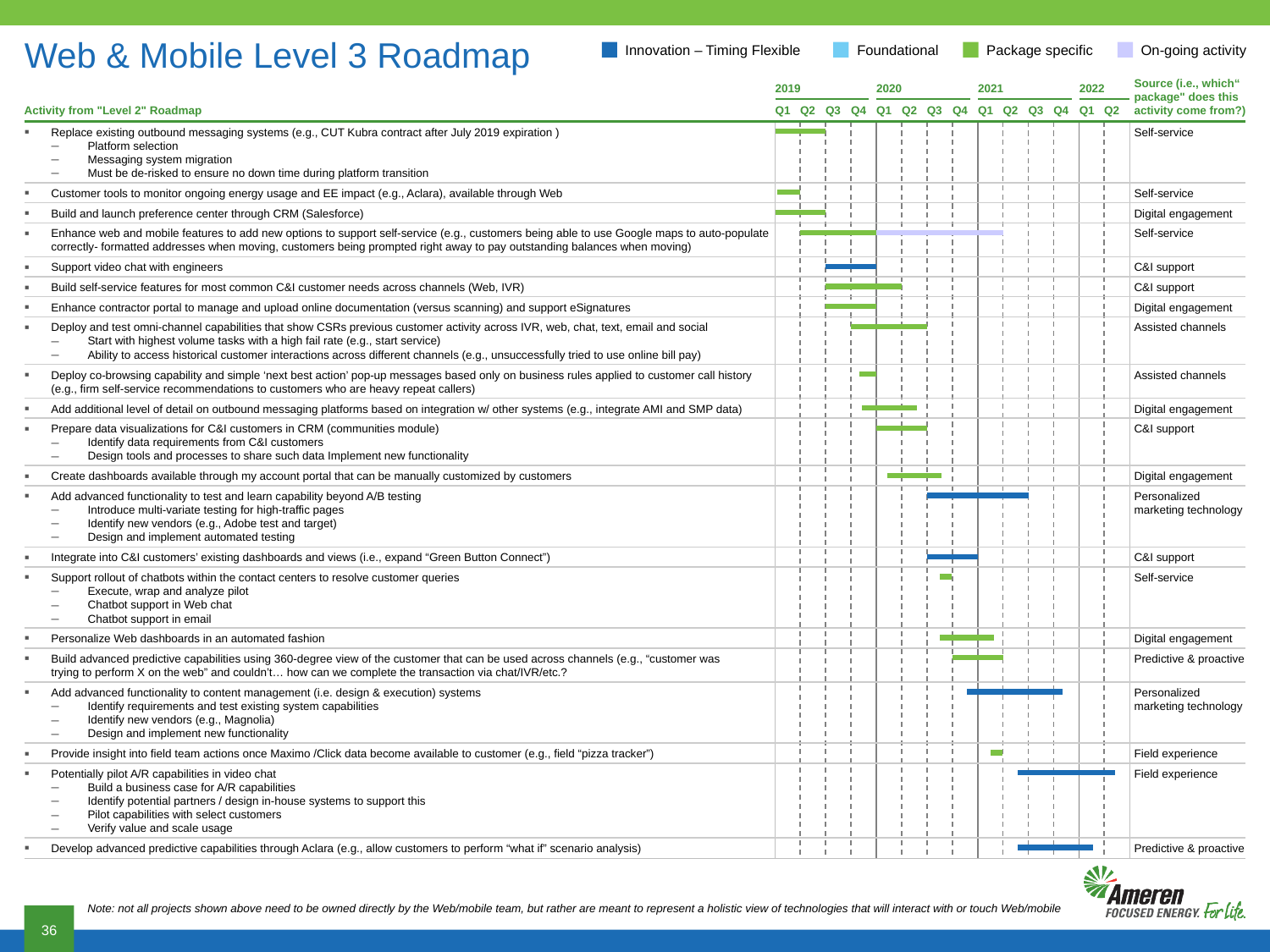

# Web & Mobile Level 3 Roadmap
Innovation – Timing Flexible
Foundational
Package specific
On-going activity

Source (i.e., which“
package" does this
activity come from?)
2019
2020
2021
2022
Q1
Q2
Q3
Q4
Q1
Q2
Q3
Q4
Q1
Q2
Q3
Q4
Q1
Q2
Activity from "Level 2" Roadmap
Replace existing outbound messaging systems (e.g., CUT Kubra contract after July 2019 expiration )
Platform selection
Messaging system migration
Must be de-risked to ensure no down time during platform transition
Self-service
Customer tools to monitor ongoing energy usage and EE impact (e.g., Aclara), available through Web
Self-service
Build and launch preference center through CRM (Salesforce)
Digital engagement
Enhance web and mobile features to add new options to support self-service (e.g., customers being able to use Google maps to auto-populate
correctly- formatted addresses when moving, customers being prompted right away to pay outstanding balances when moving)
Self-service
Support video chat with engineers
C&I support
Build self-service features for most common C&I customer needs across channels (Web, IVR)
C&I support
Enhance contractor portal to manage and upload online documentation (versus scanning) and support eSignatures
Digital engagement
Deploy and test omni-channel capabilities that show CSRs previous customer activity across IVR, web, chat, text, email and social
Start with highest volume tasks with a high fail rate (e.g., start service)
Ability to access historical customer interactions across different channels (e.g., unsuccessfully tried to use online bill pay)
Assisted channels
Deploy co-browsing capability and simple ‘next best action’ pop-up messages based only on business rules applied to customer call history
(e.g., firm self-service recommendations to customers who are heavy repeat callers)
Assisted channels
Add additional level of detail on outbound messaging platforms based on integration w/ other systems (e.g., integrate AMI and SMP data)
Digital engagement
Prepare data visualizations for C&I customers in CRM (communities module)
Identify data requirements from C&I customers
Design tools and processes to share such data Implement new functionality
C&I support
Create dashboards available through my account portal that can be manually customized by customers
Digital engagement
Add advanced functionality to test and learn capability beyond A/B testing
Introduce multi-variate testing for high-traffic pages
Identify new vendors (e.g., Adobe test and target)
Design and implement automated testing
Personalized
marketing technology
Integrate into C&I customers’ existing dashboards and views (i.e., expand “Green Button Connect”)
C&I support
Support rollout of chatbots within the contact centers to resolve customer queries
Execute, wrap and analyze pilot
Chatbot support in Web chat
Chatbot support in email
Self-service
Personalize Web dashboards in an automated fashion
Digital engagement
Build advanced predictive capabilities using 360-degree view of the customer that can be used across channels (e.g., “customer was
trying to perform X on the web” and couldn’t… how can we complete the transaction via chat/IVR/etc.?
Predictive & proactive
Add advanced functionality to content management (i.e. design & execution) systems
Identify requirements and test existing system capabilities
Identify new vendors (e.g., Magnolia)
Design and implement new functionality
Personalized
marketing technology
Provide insight into field team actions once Maximo /Click data become available to customer (e.g., field “pizza tracker”)
Field experience
Potentially pilot A/R capabilities in video chat
Build a business case for A/R capabilities
Identify potential partners / design in-house systems to support this
Pilot capabilities with select customers
Verify value and scale usage
Field experience
Develop advanced predictive capabilities through Aclara (e.g., allow customers to perform “what if” scenario analysis)
Predictive & proactive
Note: not all projects shown above need to be owned directly by the Web/mobile team, but rather are meant to represent a holistic view of technologies that will interact with or touch Web/mobile